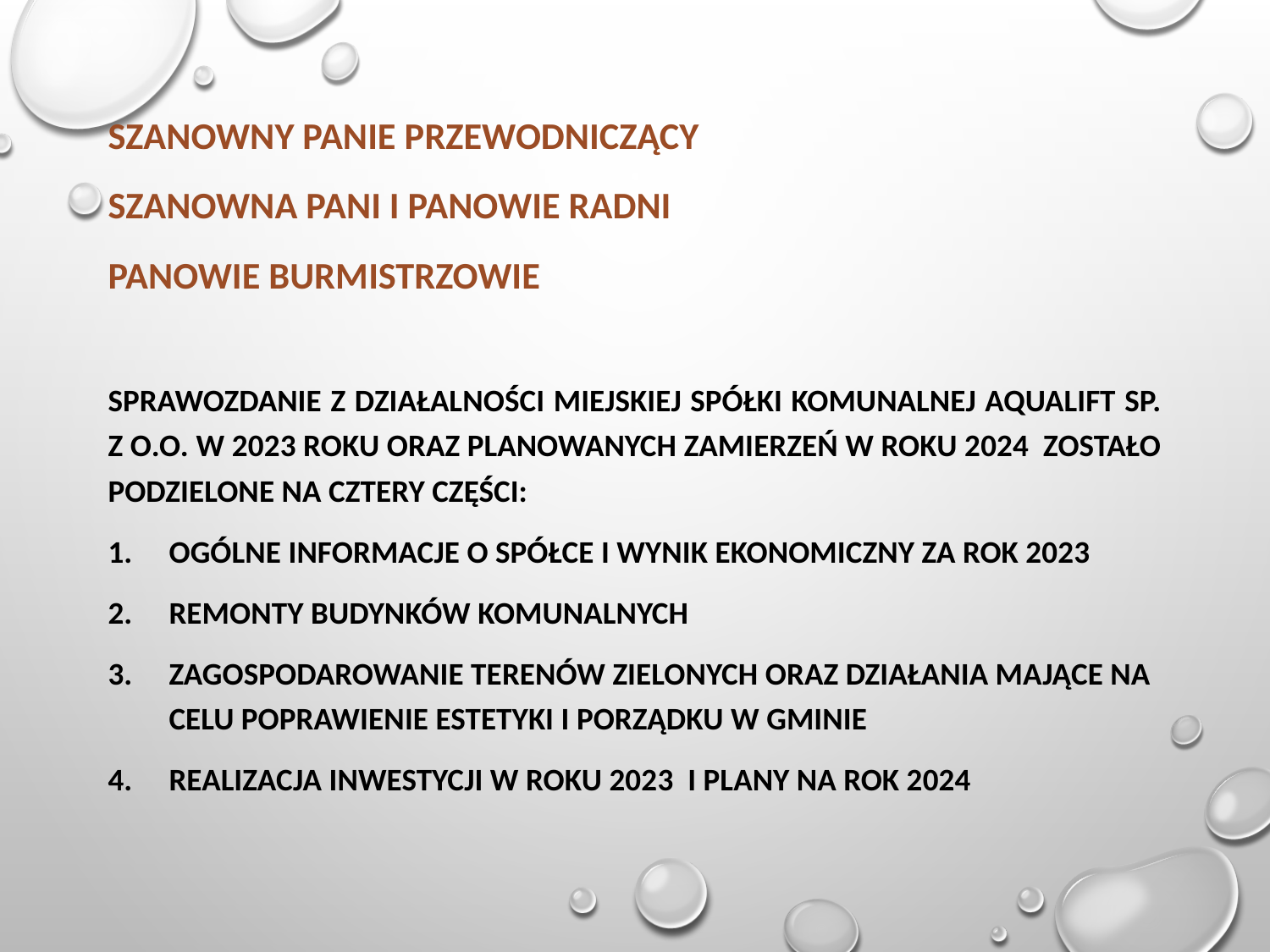

Szanowny Panie Przewodniczący
SzanownA Pani i Panowie Radni
Panowie Burmistrzowie

Sprawozdanie z działalności miejskiej spółki komunalnej AQUALIFT Sp. z o.o. w 2023 roku oraz planowanych zamierzeń w roku 2024  zostało podzielone na cztery części:
Ogólne informacje o Spółce i wynik ekonomiczny za rok 2023
Remonty budynków komunalnych
Zagospodarowanie terenów zielonych oraz działania mające na celu poprawienie estetyki i porządku w Gminie
Realizacja inwestycji w roku 2023  i plany na rok 2024